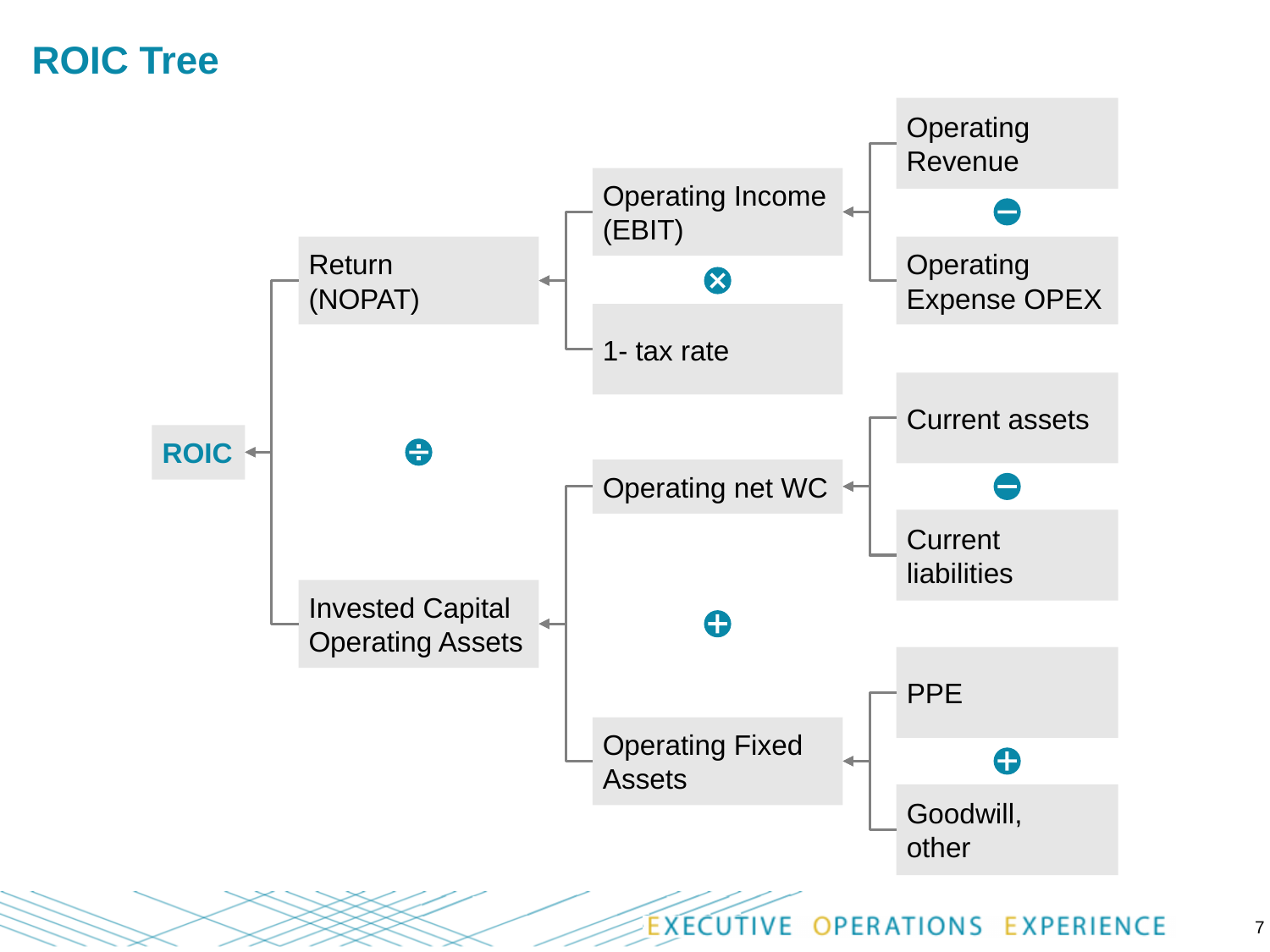

# ROIC Tree
Operating Revenue

Operating Expense OPEX
Operating Income
(EBIT)

1- tax rate
Return
(NOPAT)

Invested Capital
Operating Assets
Current assets
ROIC
Operating net WC

Operating Fixed Assets

Current liabilities
PPE

Goodwill,
other